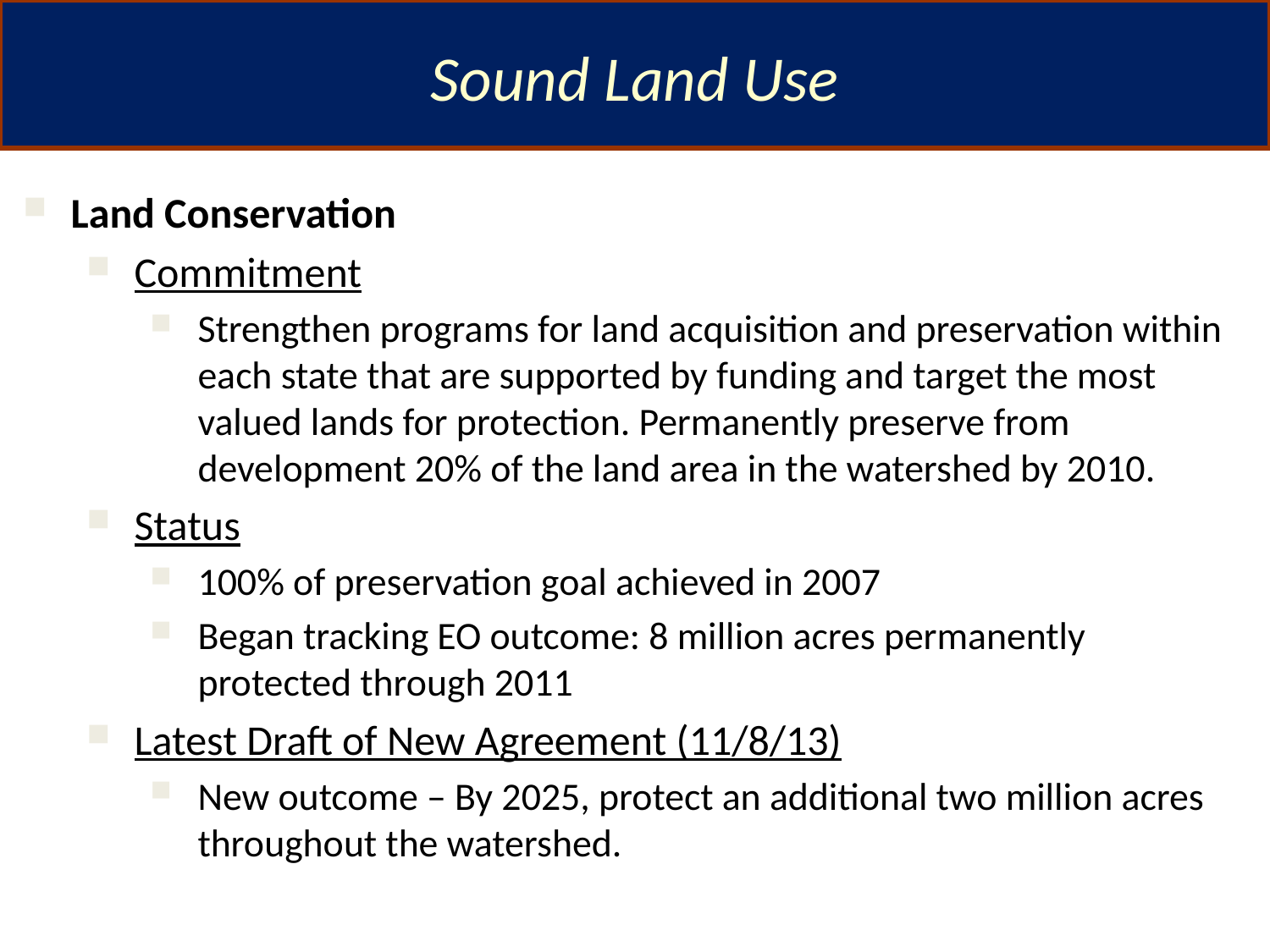

Sound Land Use
Land Conservation
Commitment
Strengthen programs for land acquisition and preservation within each state that are supported by funding and target the most valued lands for protection. Permanently preserve from development 20% of the land area in the watershed by 2010.
Status
100% of preservation goal achieved in 2007
Began tracking EO outcome: 8 million acres permanently protected through 2011
Latest Draft of New Agreement (11/8/13)
New outcome – By 2025, protect an additional two million acres throughout the watershed.